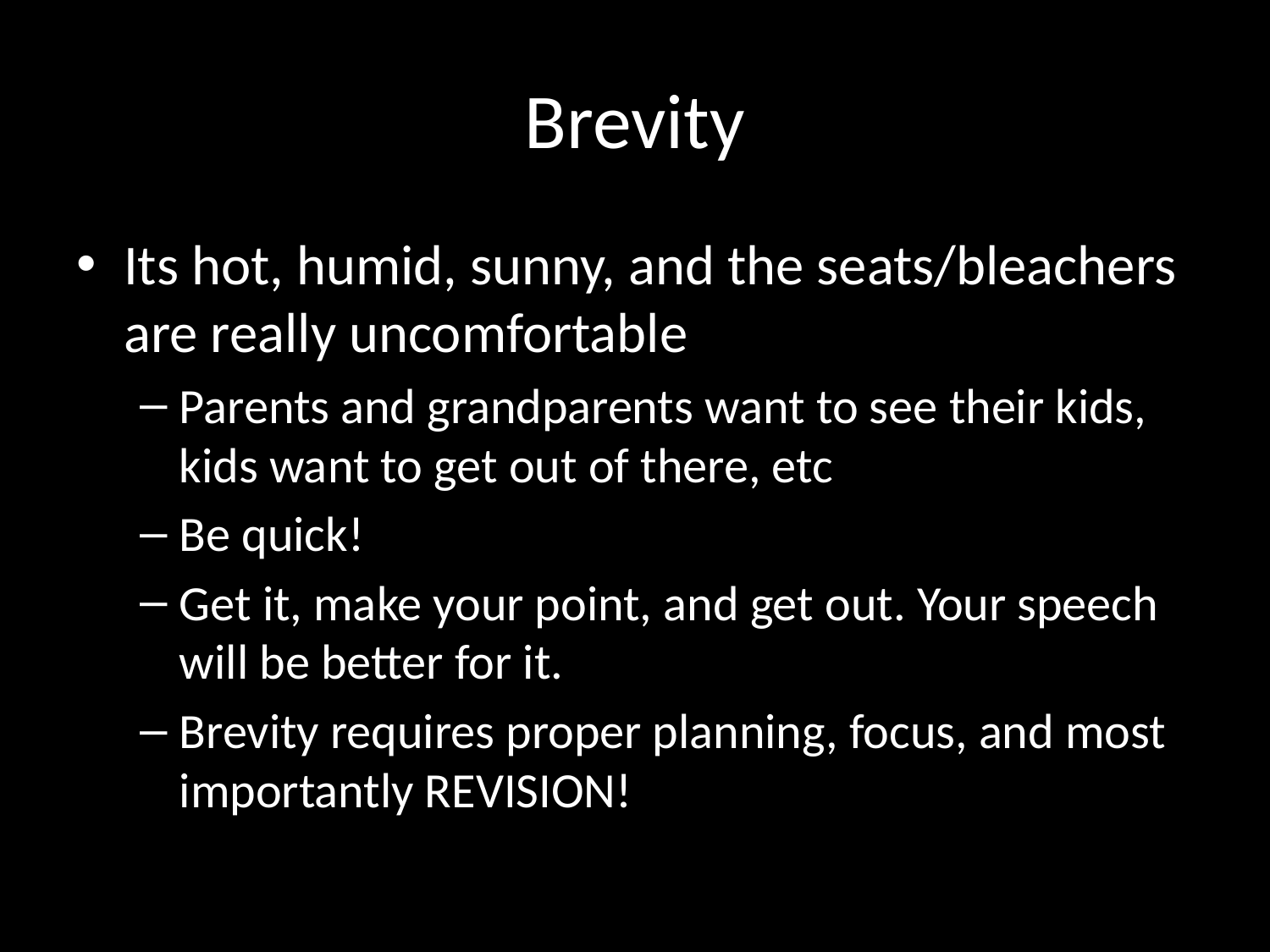

# Brevity
Its hot, humid, sunny, and the seats/bleachers are really uncomfortable
Parents and grandparents want to see their kids, kids want to get out of there, etc
Be quick!
Get it, make your point, and get out. Your speech will be better for it.
Brevity requires proper planning, focus, and most importantly REVISION!